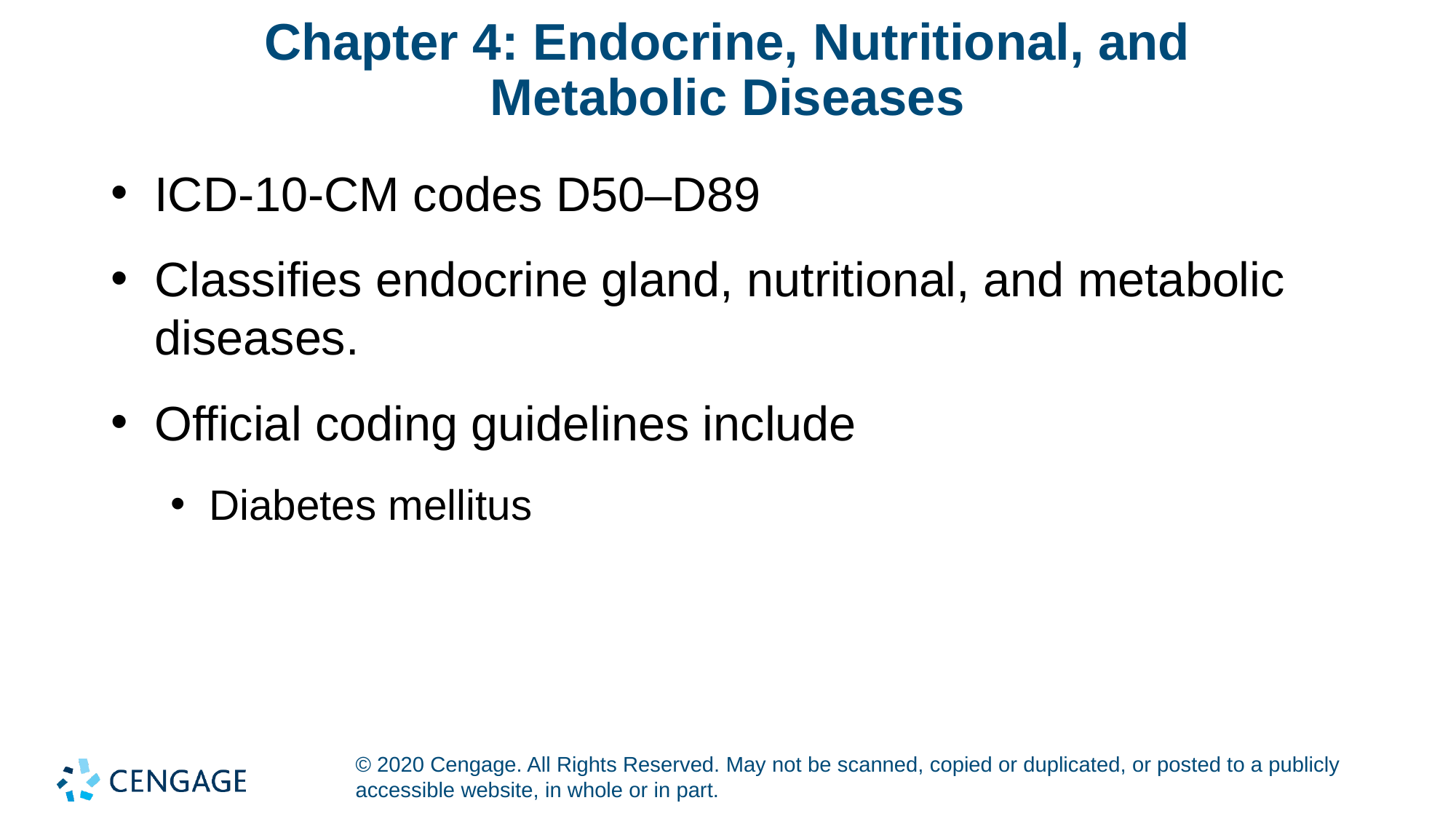

# Chapter 4: Endocrine, Nutritional, and Metabolic Diseases
ICD-10-CM codes D50–D89
Classifies endocrine gland, nutritional, and metabolic diseases.
Official coding guidelines include
Diabetes mellitus